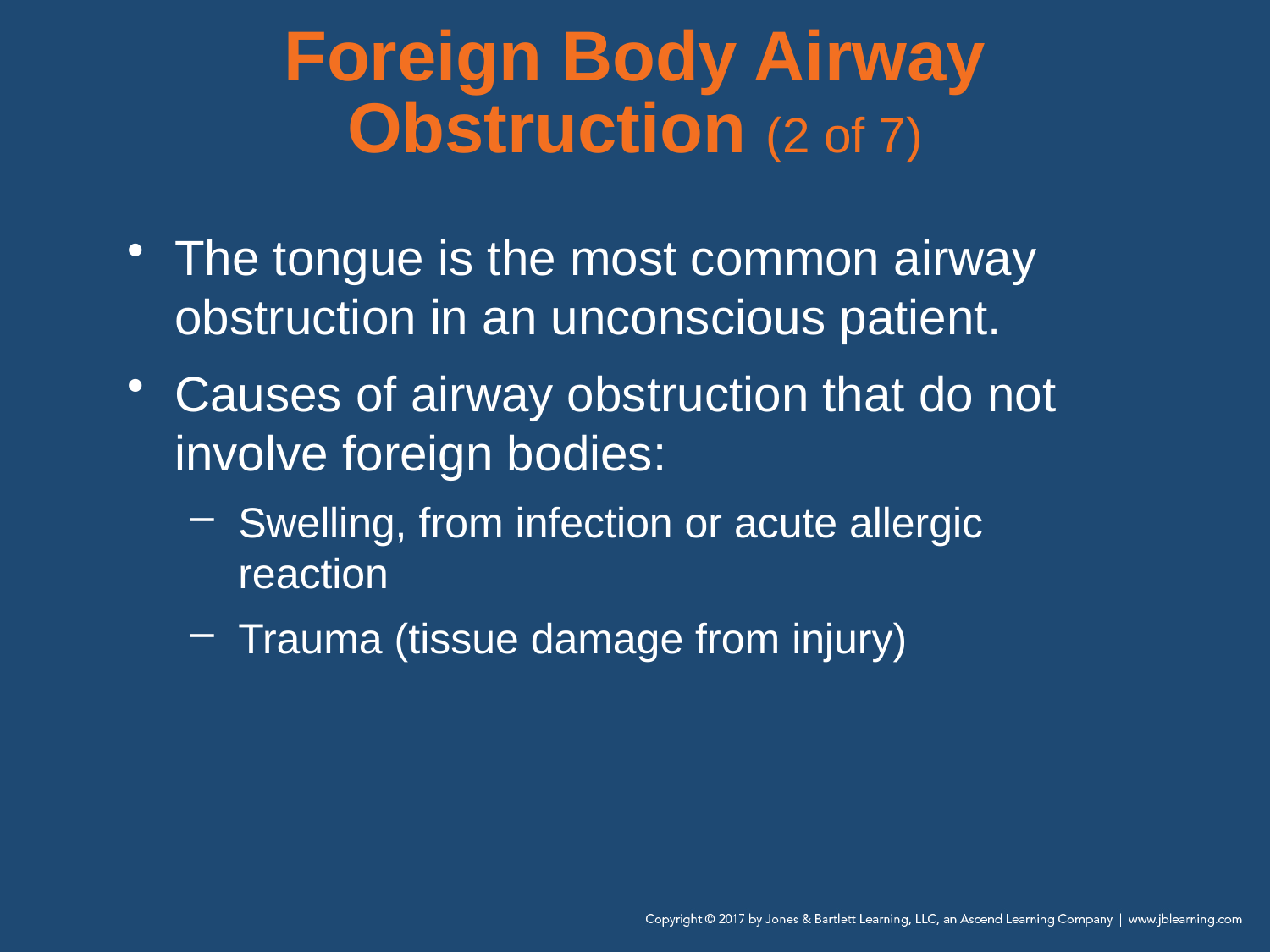

# Foreign Body Airway Obstruction (2 of 7)
The tongue is the most common airway obstruction in an unconscious patient.
Causes of airway obstruction that do not involve foreign bodies:
Swelling, from infection or acute allergic reaction
Trauma (tissue damage from injury)